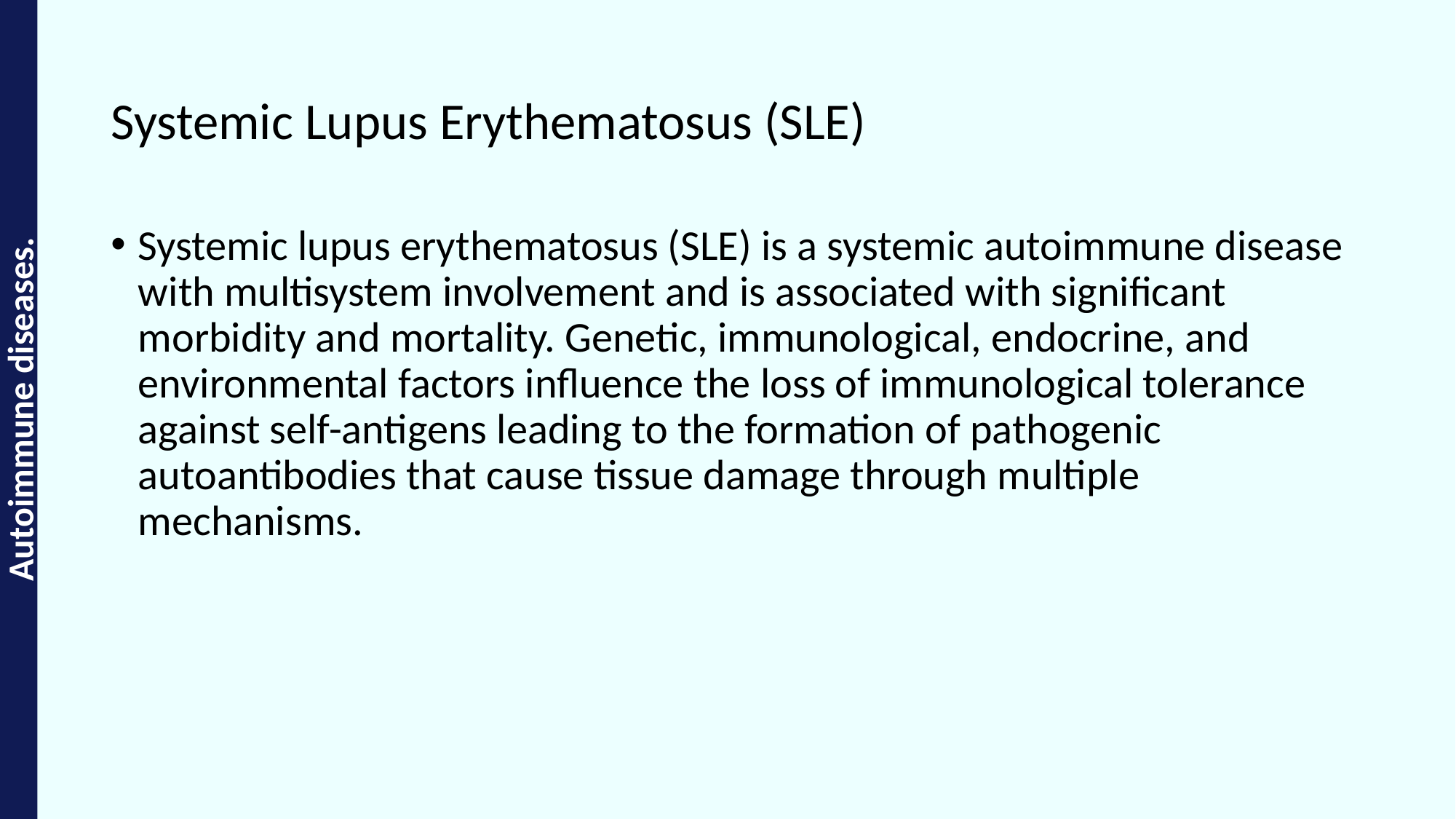

Autoimmune diseases.
# Systemic Lupus Erythematosus (SLE)
Systemic lupus erythematosus (SLE) is a systemic autoimmune disease with multisystem involvement and is associated with significant morbidity and mortality. Genetic, immunological, endocrine, and environmental factors influence the loss of immunological tolerance against self-antigens leading to the formation of pathogenic autoantibodies that cause tissue damage through multiple mechanisms.